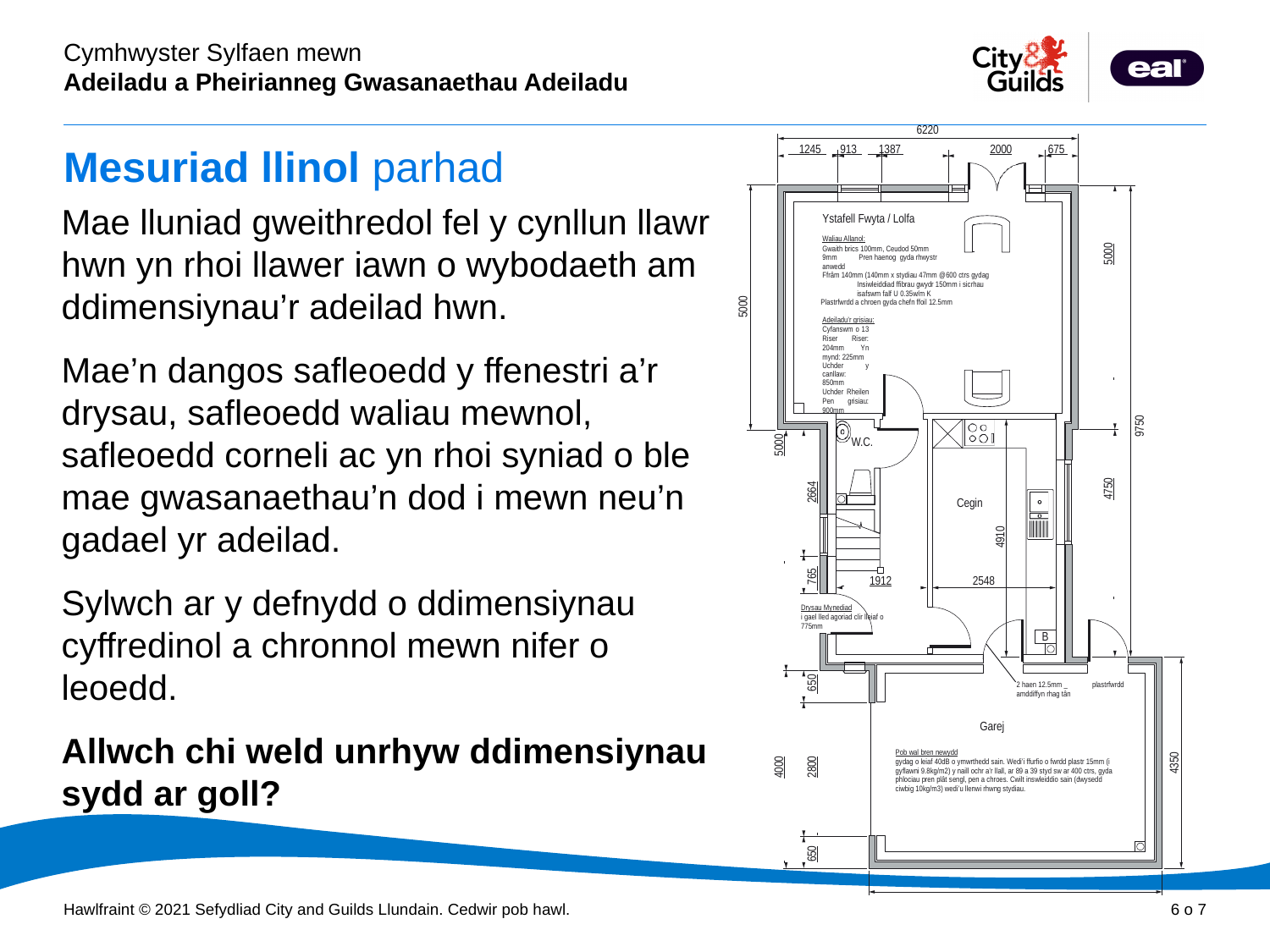

6220
    1245       913        1387 	2000	675

 	4750	 	5000
9750

Ystafell Fwyta / Lolfa
Waliau Allanol:
Gwaith brics 100mm, Ceudod 50mm
9mm 	Pren haenog  gyda rhwystr anwedd

Ffrâm 140mm (140mm x stydiau 47mm @600 ctrs gydag Insiwleiddiad ffibrau gwydr 150mm i sicrhau isafswm falf U 0.35w/m K
Plastrfwrdd a chroen gyda chefn ffoil 12.5mm
5000
Adeiladu’r grisiau:
Cyfanswm o 13 Riser Riser: 204mm Yn mynd: 225mm
Uchder y canllaw: 850mm
Uchder Rheilen Pen grisiau: 900mm
W.C.
 	5000
  765 	2664
Cegin
4910
 	1912
2548
Drysau Mynediad
i gael lled agoriad clir lleiaf o 775mm
B

 	4000
650     	2800	    650
2 haen 12.5mm _             plastrfwrdd
amddiffyn rhag tân
Garej
Pob wal bren newydd
gydag o leiaf 40dB o ymwrthedd sain. Wedi’i ffurfio o fwrdd plastr 15mm (i gyflawni 9.8kg/m2) y naill ochr a’r llall, ar 89 a 39 styd sw ar 400 ctrs, gyda phlociau pren plât sengl, pen a chroes. Cwilt inswleiddio sain (dwysedd ciwbig 10kg/m3) wedi’u llenwi rhwng stydiau.
4350
# Mesuriad llinol parhad
Mae lluniad gweithredol fel y cynllun llawr hwn yn rhoi llawer iawn o wybodaeth am ddimensiynau’r adeilad hwn.
Mae’n dangos safleoedd y ffenestri a’r drysau, safleoedd waliau mewnol, safleoedd corneli ac yn rhoi syniad o ble mae gwasanaethau’n dod i mewn neu’n gadael yr adeilad.
Sylwch ar y defnydd o ddimensiynau cyffredinol a chronnol mewn nifer o leoedd.
Allwch chi weld unrhyw ddimensiynau sydd ar goll?